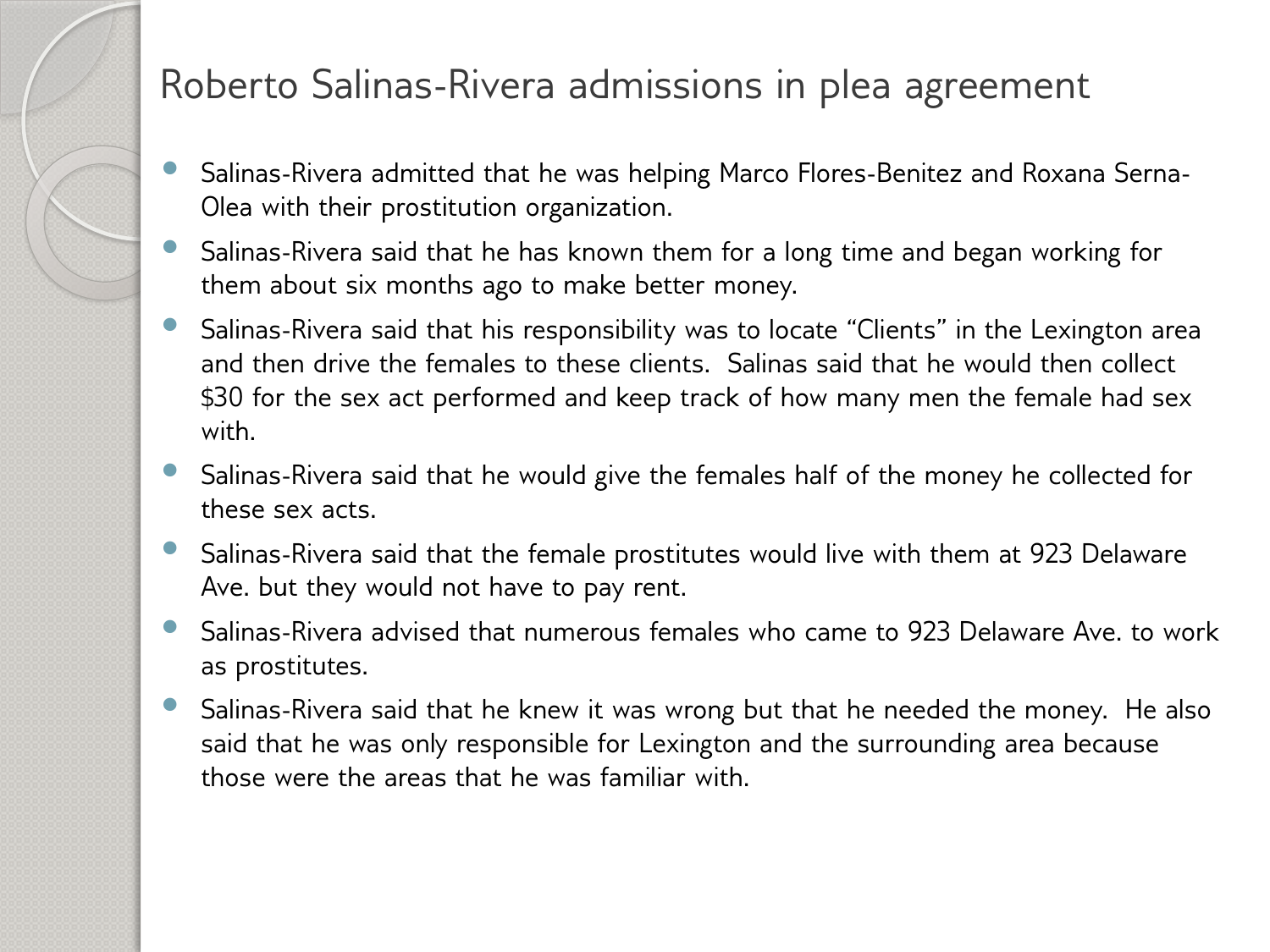

# Roberto Salinas-Rivera admissions in plea agreement
Salinas-Rivera admitted that he was helping Marco Flores-Benitez and Roxana Serna-Olea with their prostitution organization.
Salinas-Rivera said that he has known them for a long time and began working for them about six months ago to make better money.
Salinas-Rivera said that his responsibility was to locate “Clients” in the Lexington area and then drive the females to these clients.  Salinas said that he would then collect $30 for the sex act performed and keep track of how many men the female had sex with.
Salinas-Rivera said that he would give the females half of the money he collected for these sex acts.
Salinas-Rivera said that the female prostitutes would live with them at 923 Delaware Ave. but they would not have to pay rent.
Salinas-Rivera advised that numerous females who came to 923 Delaware Ave. to work as prostitutes.
Salinas-Rivera said that he knew it was wrong but that he needed the money.  He also said that he was only responsible for Lexington and the surrounding area because those were the areas that he was familiar with.